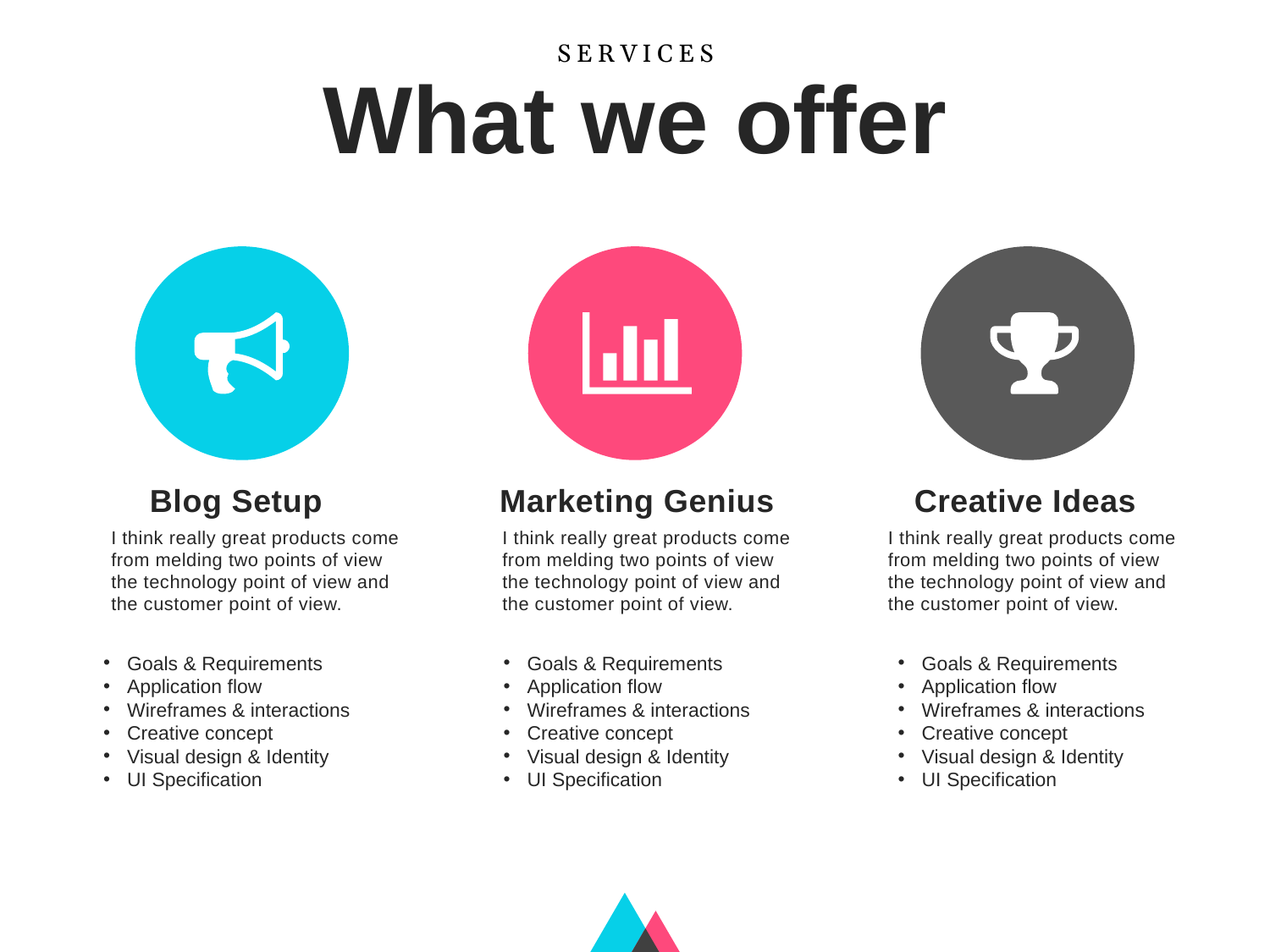

SERVICES
What we offer

Blog Setup
Marketing Genius
Creative Ideas
I think really great products come from melding two points of view the technology point of view and the customer point of view.
I think really great products come from melding two points of view the technology point of view and the customer point of view.
I think really great products come from melding two points of view the technology point of view and the customer point of view.
Goals & Requirements
Application flow
Wireframes & interactions
Creative concept
Visual design & Identity
UI Specification
Goals & Requirements
Application flow
Wireframes & interactions
Creative concept
Visual design & Identity
UI Specification
Goals & Requirements
Application flow
Wireframes & interactions
Creative concept
Visual design & Identity
UI Specification